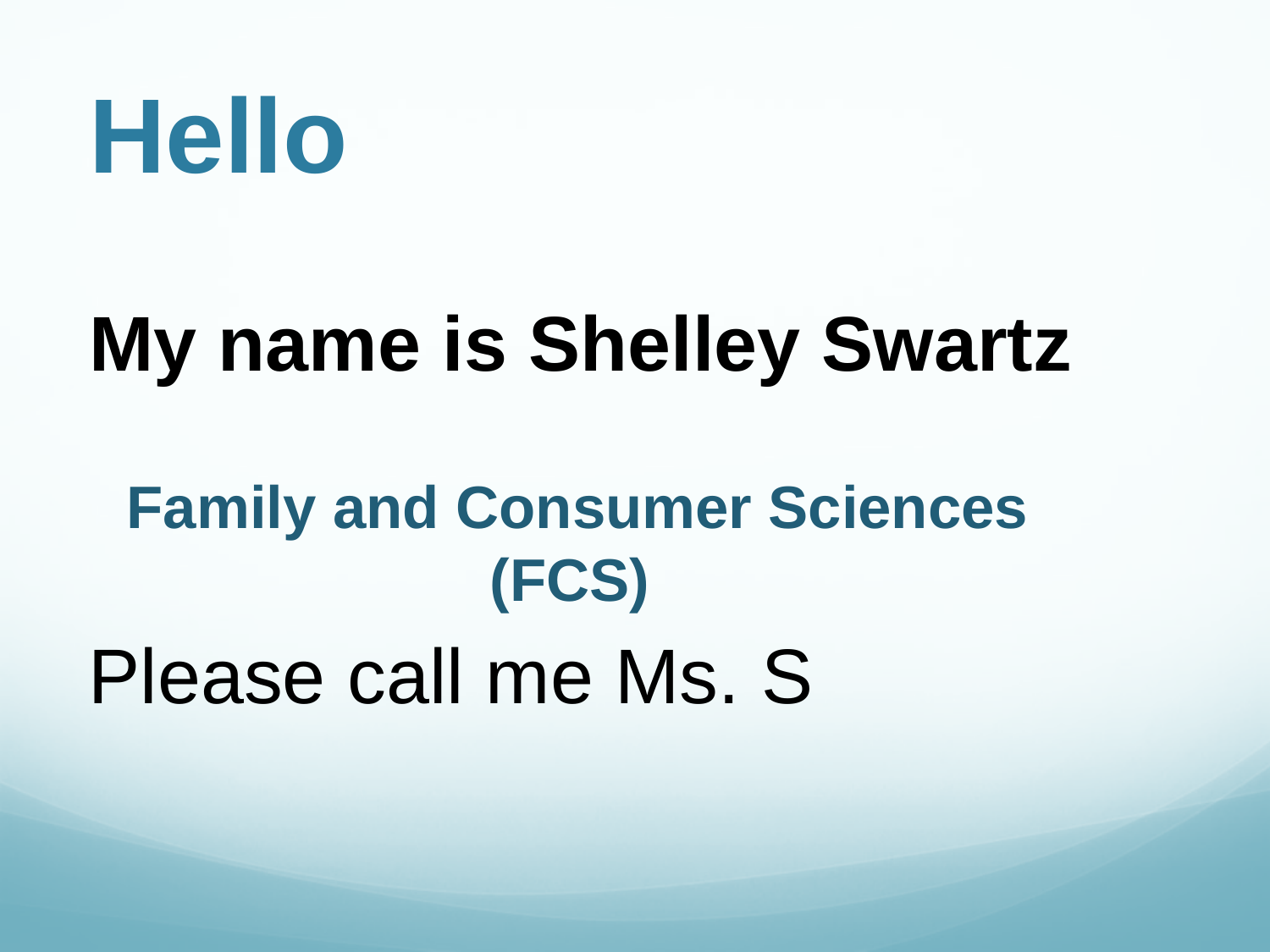

# Hello
My name is Shelley Swartz
Family and Consumer Sciences (FCS)
Please call me Ms. S